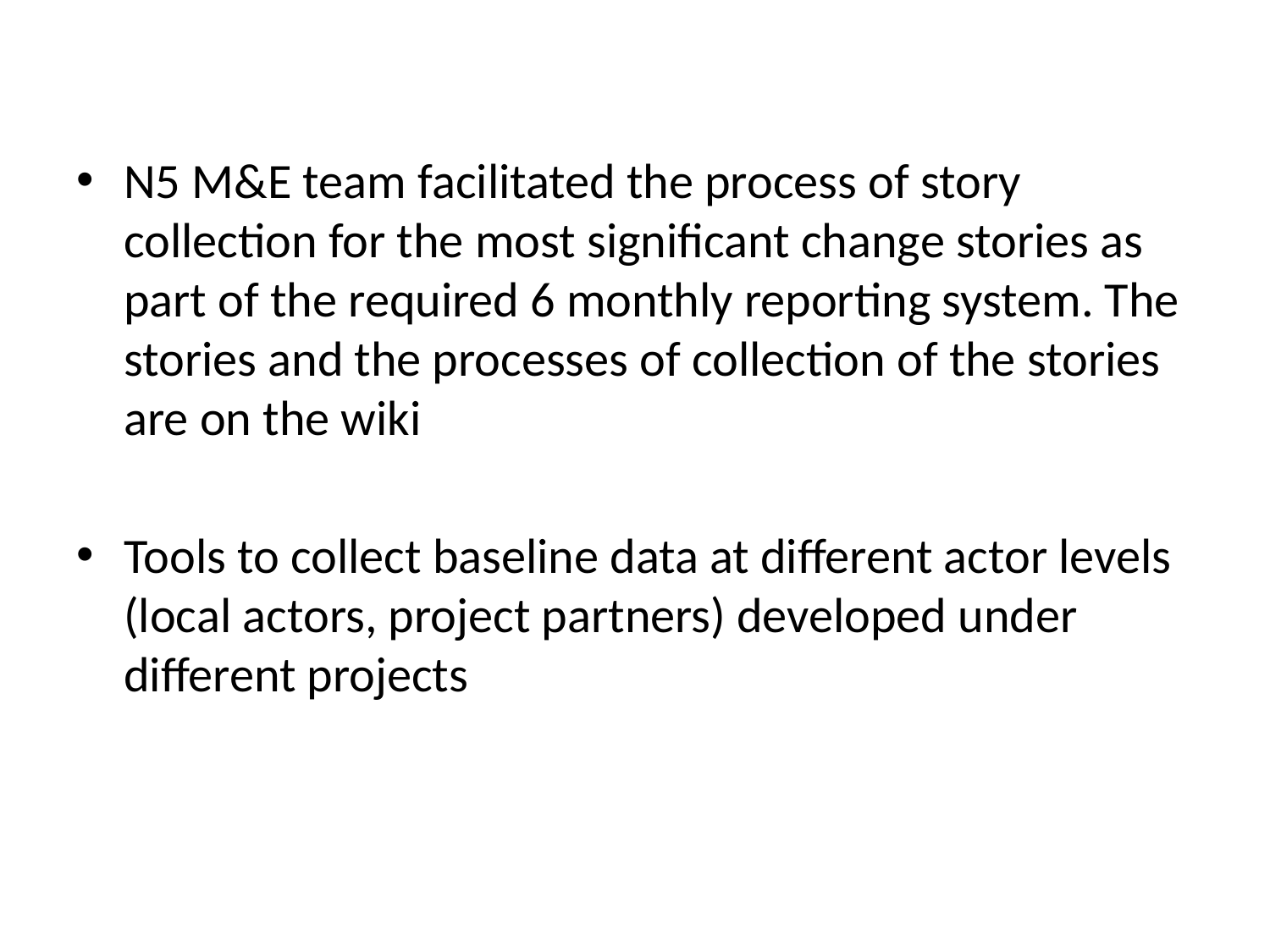

N5 M&E team facilitated the process of story collection for the most significant change stories as part of the required 6 monthly reporting system. The stories and the processes of collection of the stories are on the wiki

Tools to collect baseline data at different actor levels (local actors, project partners) developed under different projects